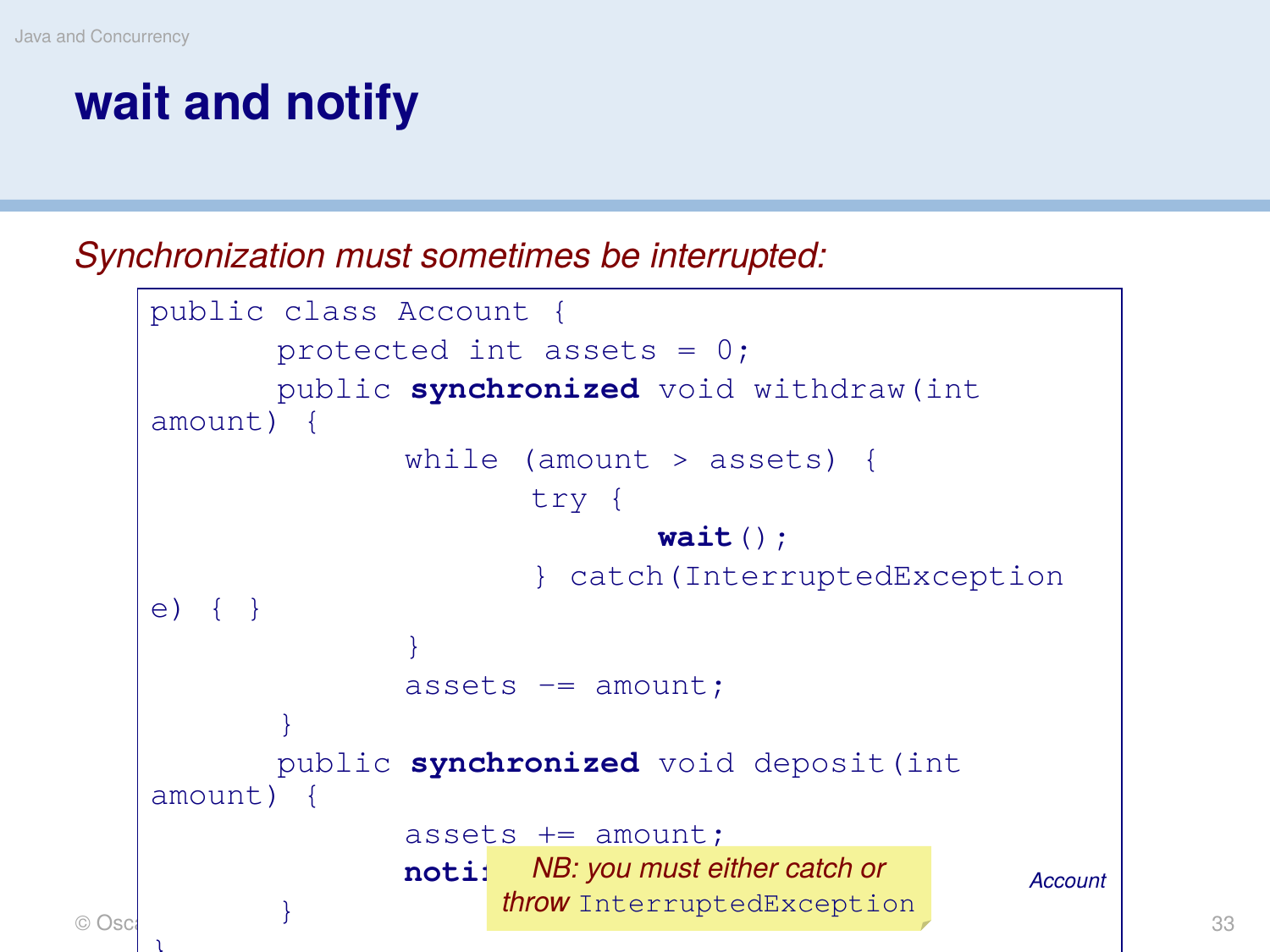

Java and Concurrency
# wait and notify
Synchronization must sometimes be interrupted:
public class Account {
	protected int assets = 0;
	public synchronized void withdraw(int amount) {
		while (amount > assets) {
			try {
				wait();
			} catch(InterruptedException e) { }
		}
		assets -= amount;
	}
	public synchronized void deposit(int amount) {
		assets += amount;
		notifyAll();
	}
}
NB: you must either catch or throw InterruptedException
Account
© Oscar Nierstrasz
33